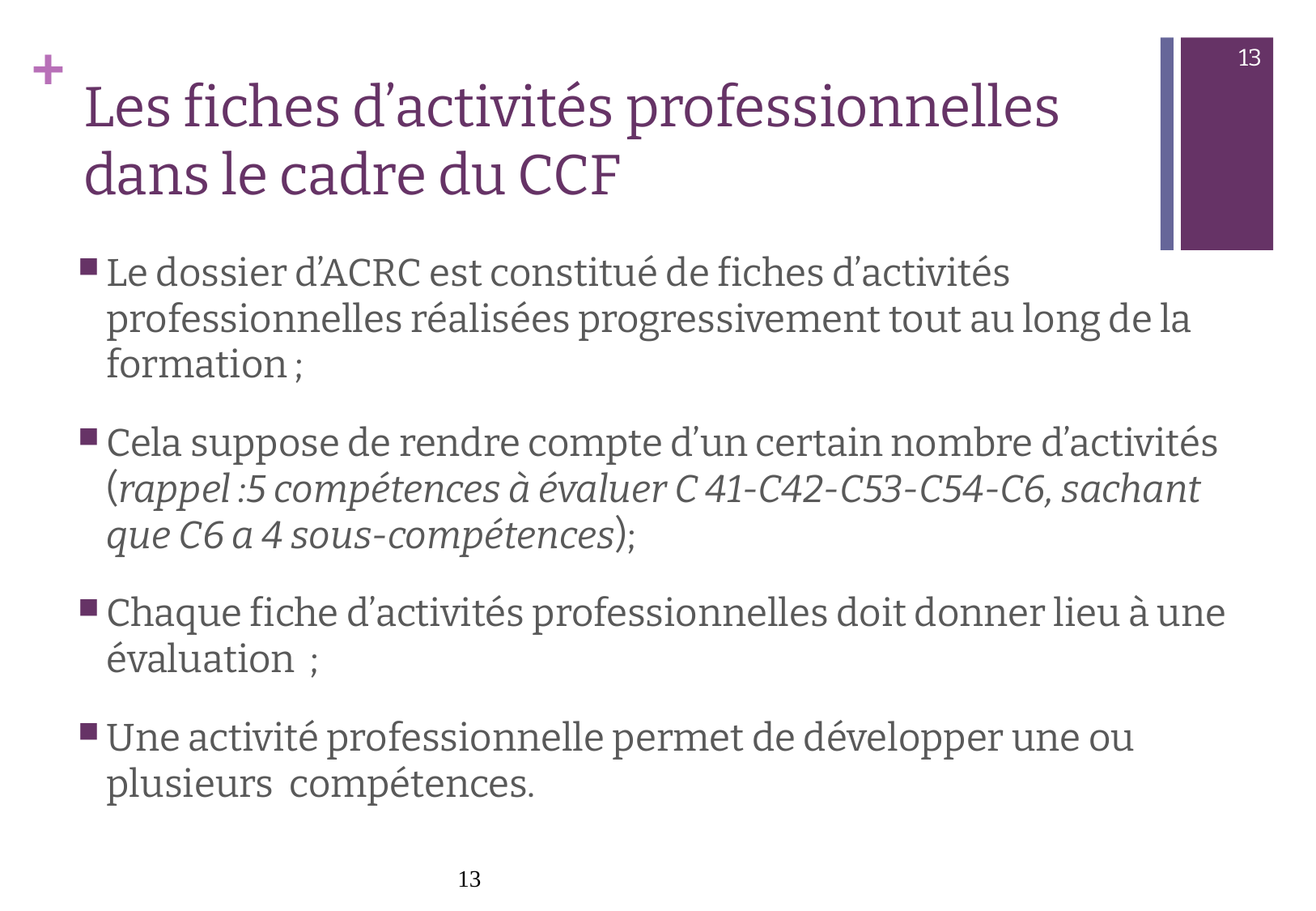

13
# Les fiches d’activités professionnelles dans le cadre du CCF
Le dossier d’ACRC est constitué de fiches d’activités professionnelles réalisées progressivement tout au long de la formation ;
Cela suppose de rendre compte d’un certain nombre d’activités (rappel :5 compétences à évaluer C 41-C42-C53-C54-C6, sachant que C6 a 4 sous-compétences);
Chaque fiche d’activités professionnelles doit donner lieu à une évaluation  ;
Une activité professionnelle permet de développer une ou plusieurs  compétences.

13